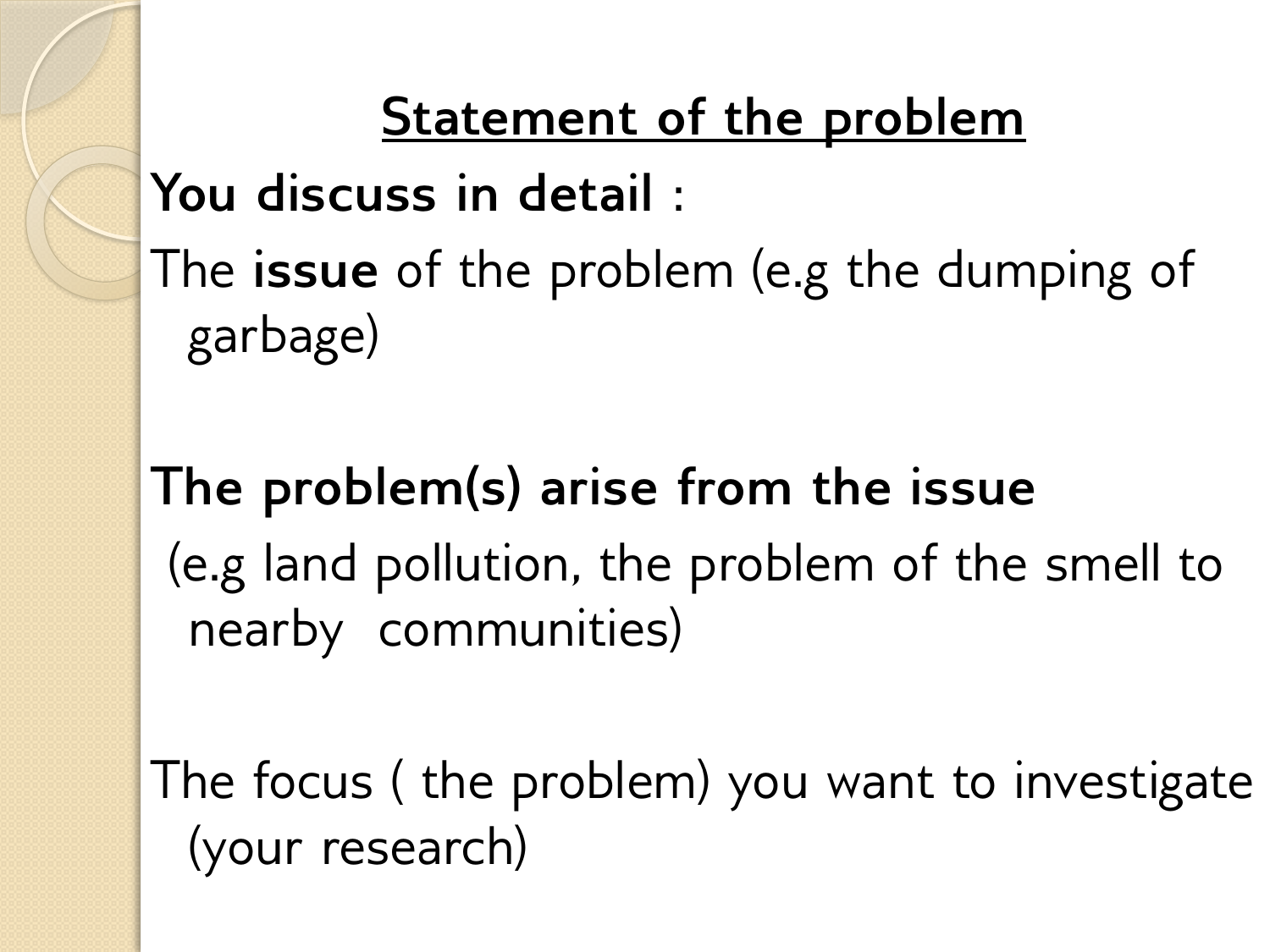

Statement of the problem
You discuss in detail :
The issue of the problem (e.g the dumping of garbage)

The problem(s) arise from the issue
 (e.g land pollution, the problem of the smell to nearby  communities)

The focus ( the problem) you want to investigate (your research)